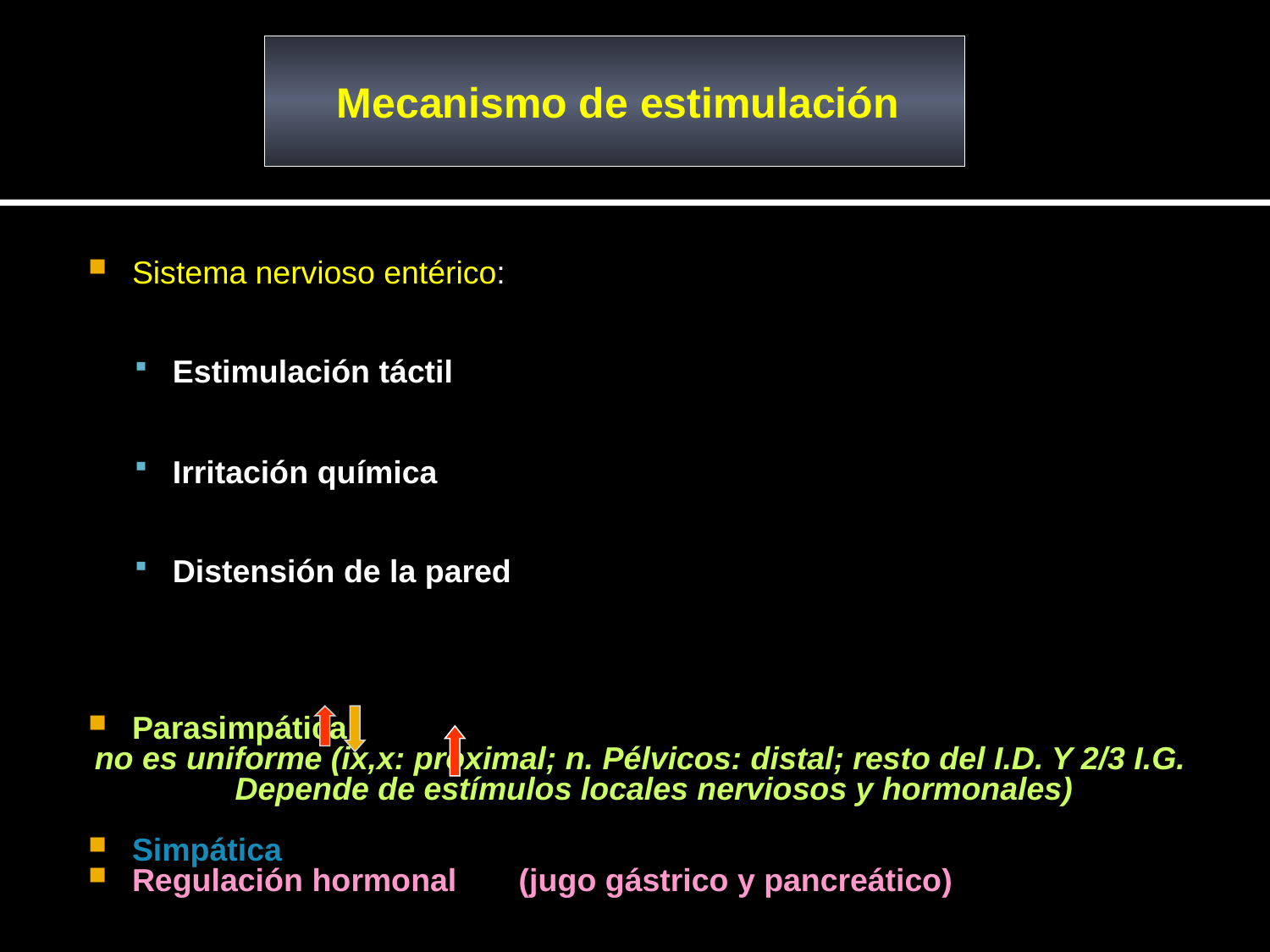

# Mecanismo de estimulación
Sistema nervioso entérico:

Estimulación táctil

Irritación química

Distensión de la pared

Parasimpática
no es uniforme (ix,x: proximal; n. Pélvicos: distal; resto del I.D. Y 2/3 I.G. Depende de estímulos locales nerviosos y hormonales)

Simpática
Regulación hormonal       (jugo gástrico y pancreático)